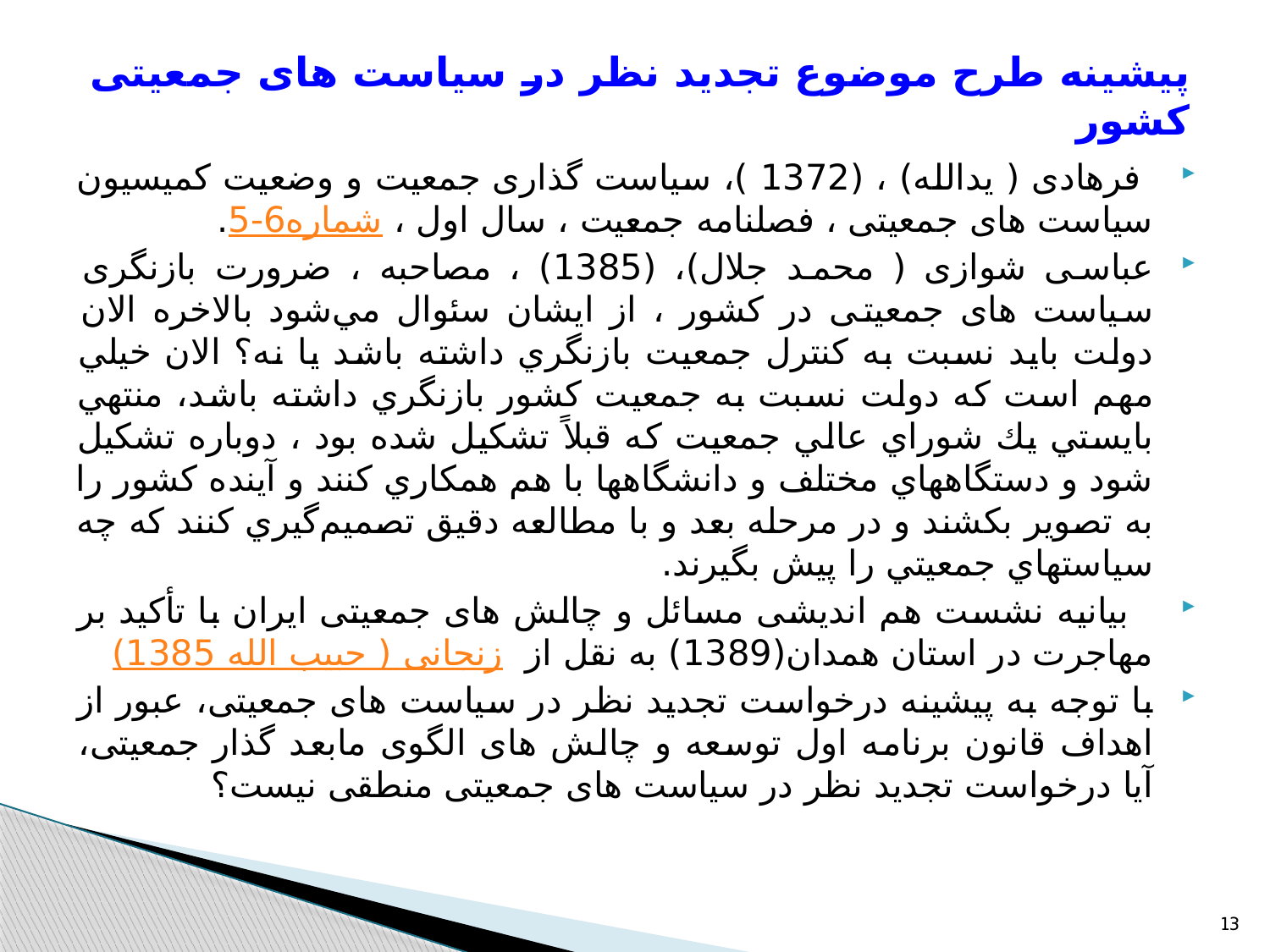

# پیشینه طرح موضوع تجدید نظر در سیاست های جمعیتی کشور
 فرهادی ( یدالله) ، (1372 )، سیاست گذاری جمعیت و وضعیت کمیسیون سیاست های جمعیتی ، فصلنامه جمعیت ، سال اول ، شماره6-5.
عباسی شوازی ( محمد جلال)، (1385) ، مصاحبه ، ضرورت بازنگری سیاست های جمعیتی در کشور ، از ايشان سئوال مي‌شود بالاخره الان دولت بايد نسبت به كنترل جمعيت بازنگري داشته باشد يا نه؟ الان خيلي مهم است كه دولت نسبت به جمعيت كشور بازنگري داشته باشد، منتهي بايستي يك شوراي عالي جمعيت كه قبلاً تشكيل شده بود ، دوباره تشكيل شود و دستگاههاي مختلف و دانشگاهها با هم همكاري كنند و آينده كشور را به تصوير بكشند و در مرحله بعد و با مطالعه دقيق تصميم‌گيري كنند كه چه سياستهاي جمعيتي را پيش بگيرند.
  بیانیه نشست هم اندیشی مسائل و چالش های جمعیتی ایران با تأکید بر مهاجرت در استان همدان(1389) به نقل از  زنجانی ( حبیب الله 1385)
با توجه به پیشینه درخواست تجدید نظر در سیاست های جمعیتی، عبور از اهداف قانون برنامه اول توسعه و چالش های الگوی مابعد گذار جمعیتی، آیا درخواست تجدید نظر در سیاست های جمعیتی منطقی نیست؟
13